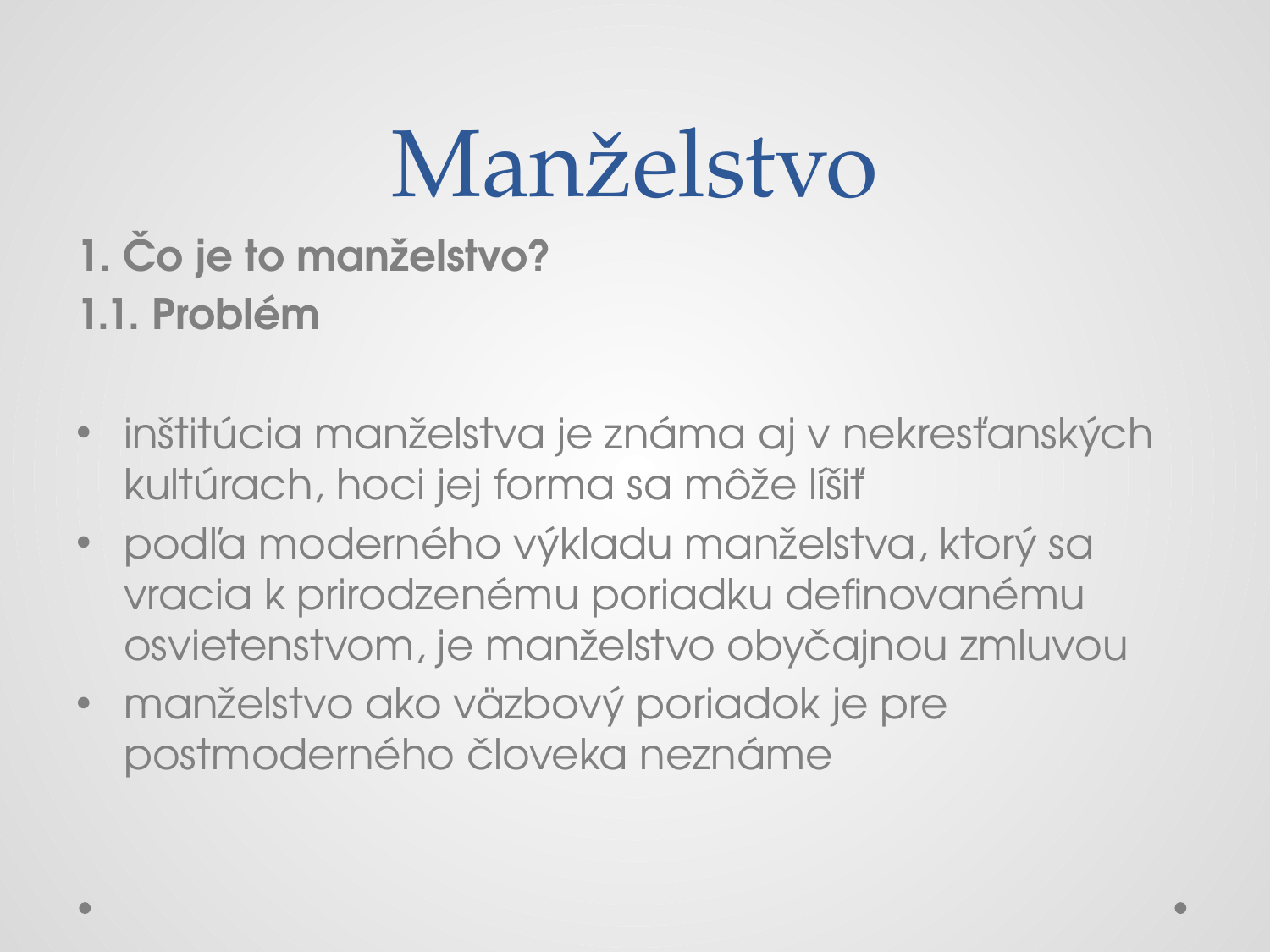

# Manželstvo
1. Čo je to manželstvo?
1.1. Problém

inštitúcia manželstva je známa aj v nekresťanských kultúrach, hoci jej forma sa môže líšiť
podľa moderného výkladu manželstva, ktorý sa vracia k prirodzenému poriadku definovanému osvietenstvom, je manželstvo obyčajnou zmluvou
manželstvo ako väzbový poriadok je pre postmoderného človeka neznáme